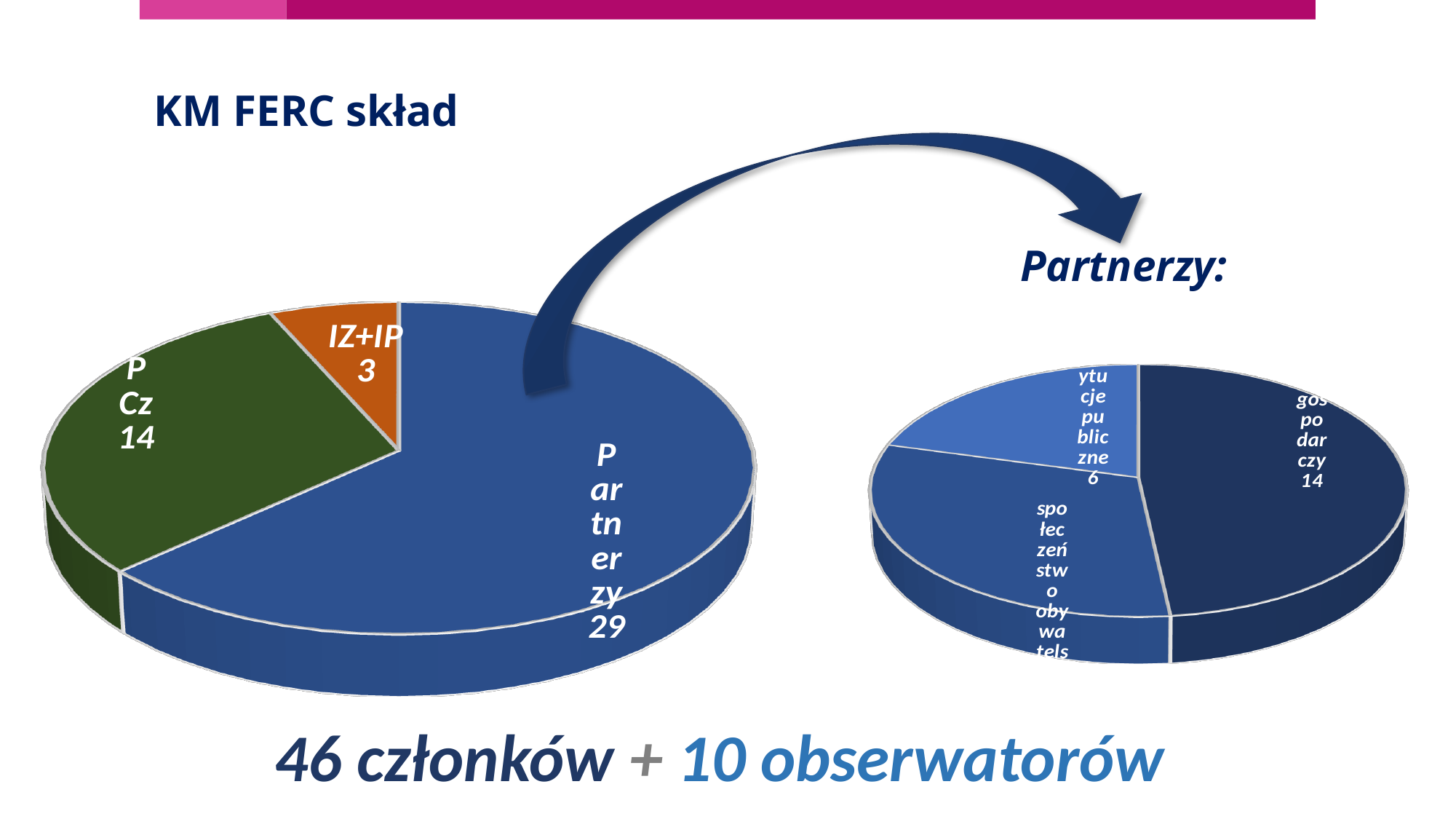

KM FERC skład

[unsupported chart]

[unsupported chart]

Partnerzy:
46 członków + 10 obserwatorów